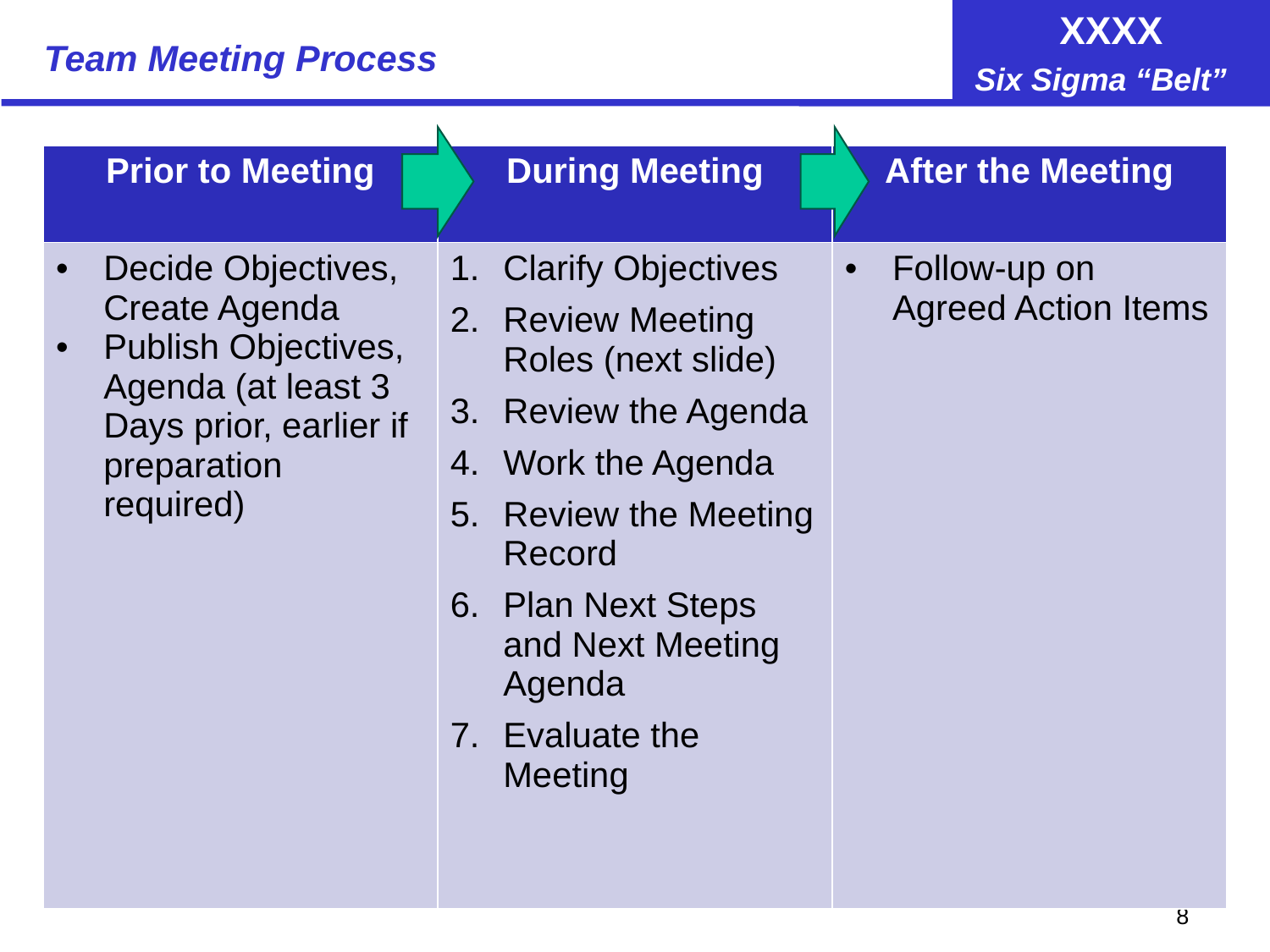

# Team Meeting Process

| Prior to Meeting | During Meeting | After the Meeting |
| --- | --- | --- |
| Decide Objectives, Create Agenda Publish Objectives, Agenda (at least 3 Days prior, earlier if preparation required) | Clarify Objectives Review Meeting Roles (next slide) Review the Agenda Work the Agenda Review the Meeting Record Plan Next Steps and Next Meeting Agenda Evaluate the Meeting | Follow-up on Agreed Action Items |